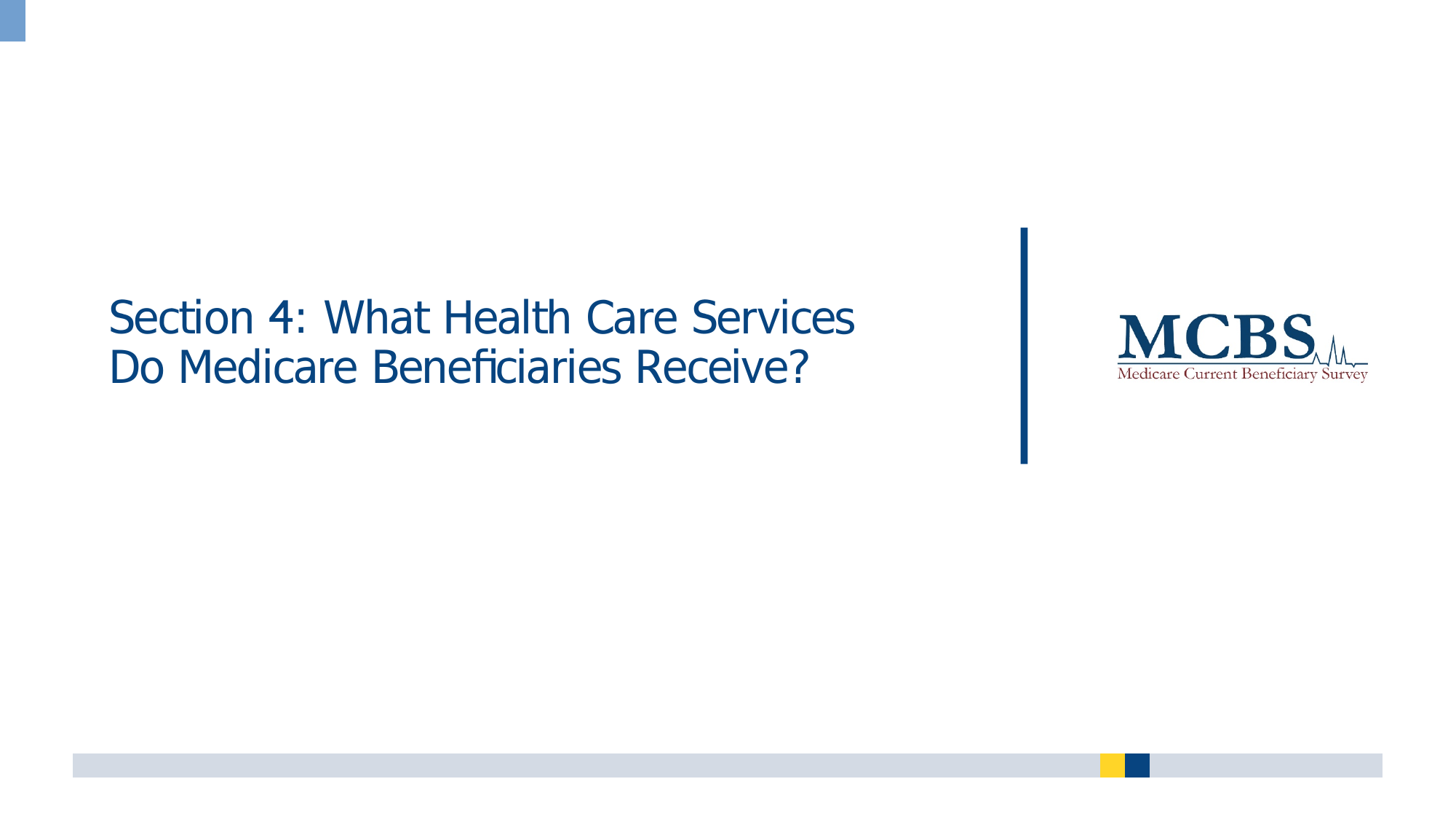

# Section 4: What Health Care Services Do Medicare Beneficiaries Receive?